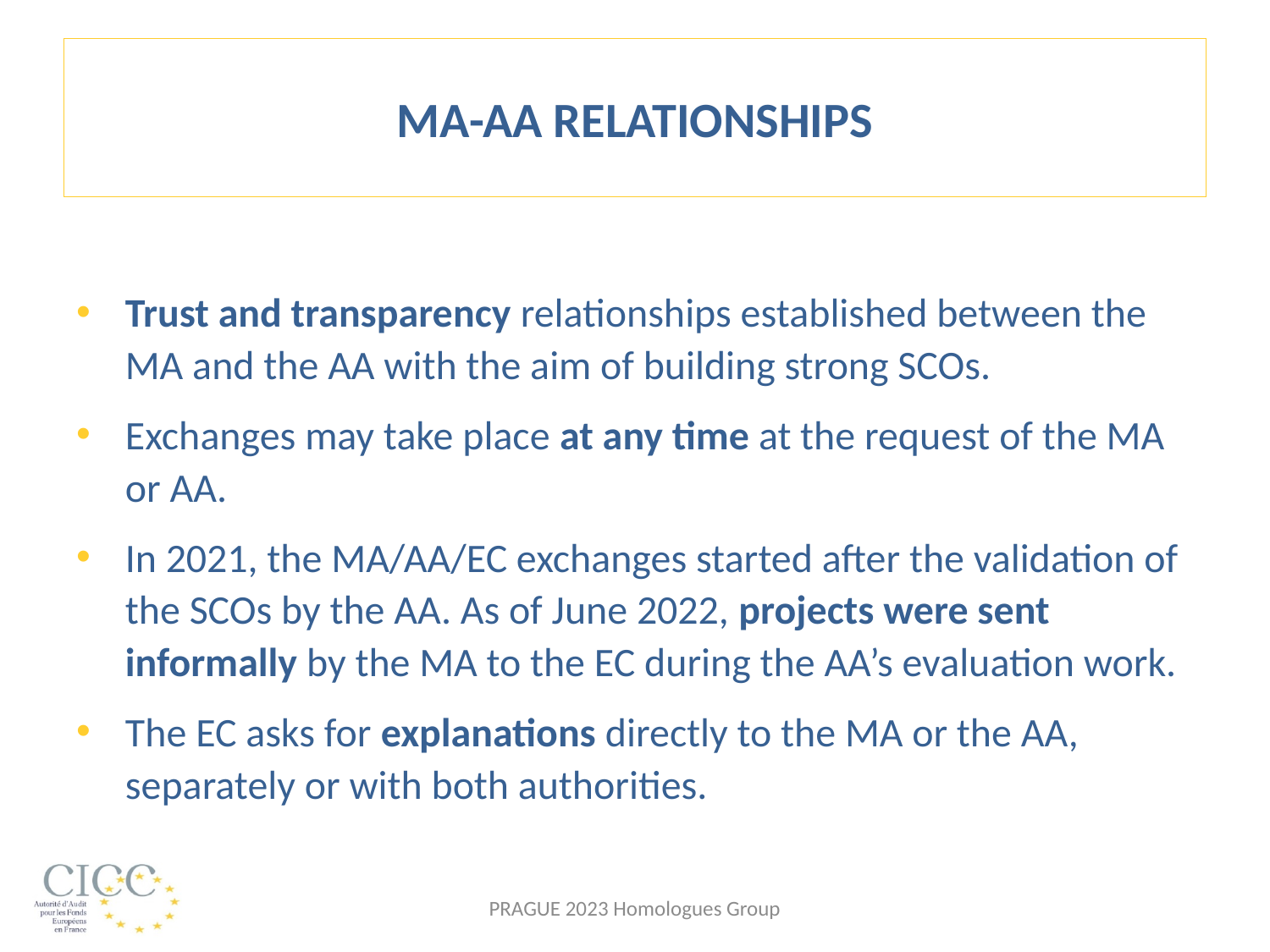

# MA-AA RELATIONSHIPS

Trust and transparency relationships established between the MA and the AA with the aim of building strong SCOs.
Exchanges may take place at any time at the request of the MA or AA.
In 2021, the MA/AA/EC exchanges started after the validation of the SCOs by the AA. As of June 2022, projects were sent informally by the MA to the EC during the AA’s evaluation work.
The EC asks for explanations directly to the MA or the AA, separately or with both authorities.

PRAGUE 2023 Homologues Group